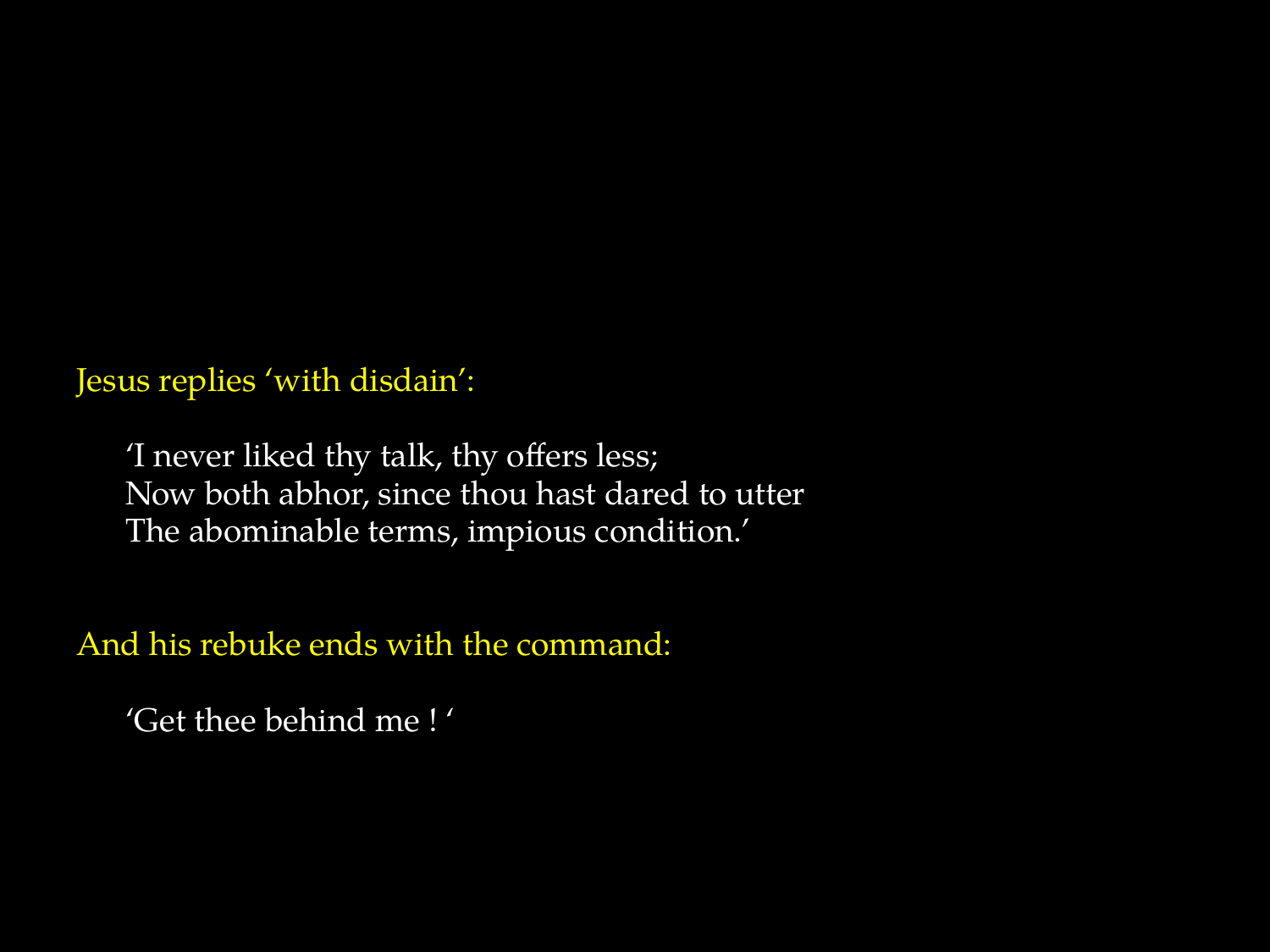

# Jesus replies ‘with disdain’: ‘I never liked thy talk, thy offers less; Now both abhor, since thou hast dared to utter The abominable terms, impious condition.’ And his rebuke ends with the command: ‘Get thee behind me ! ‘